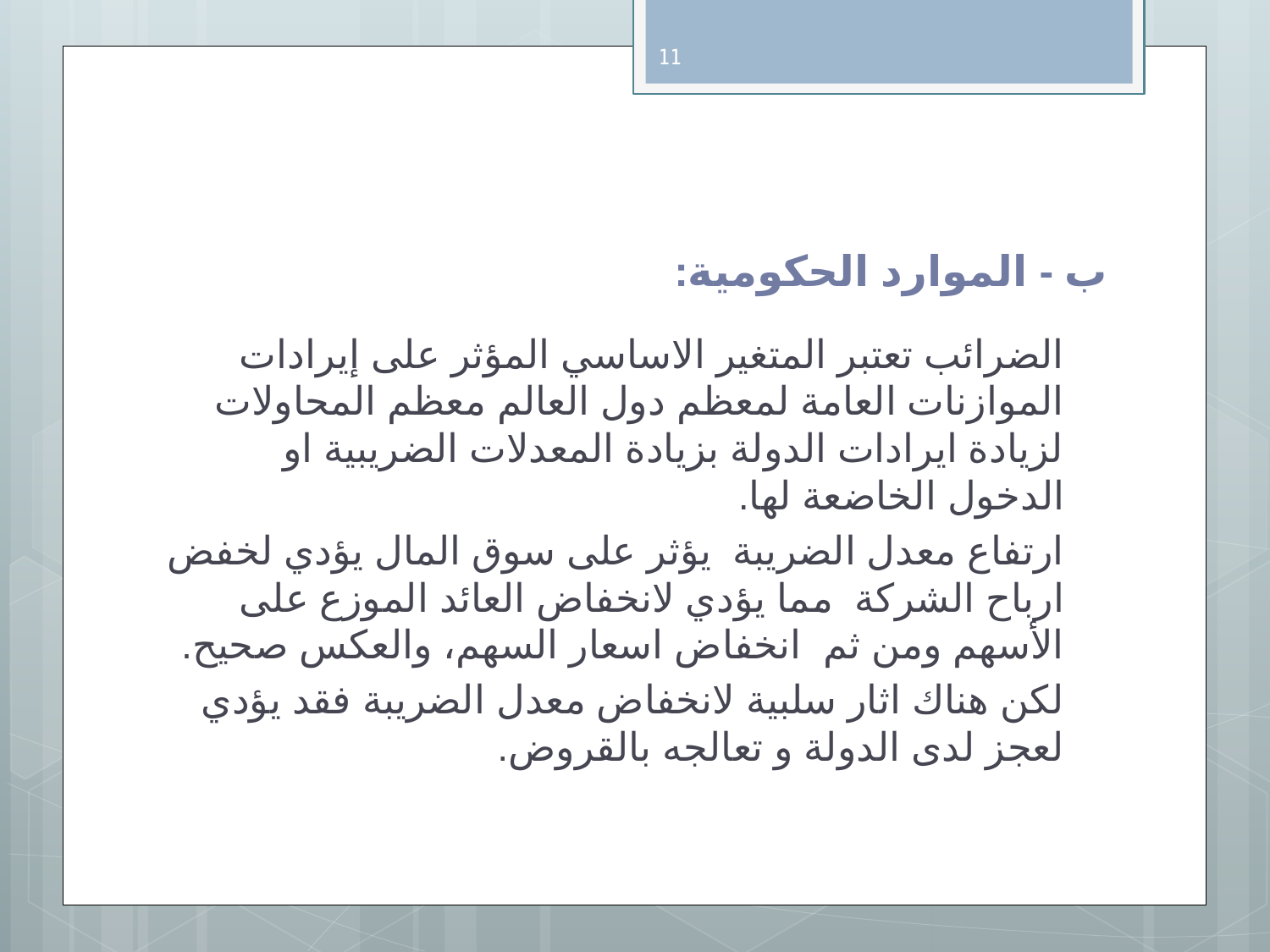

11
# ب - الموارد الحكومية:
الضرائب تعتبر المتغير الاساسي المؤثر على إيرادات الموازنات العامة لمعظم دول العالم معظم المحاولات لزيادة ايرادات الدولة بزيادة المعدلات الضريبية او الدخول الخاضعة لها.
ارتفاع معدل الضريبة  يؤثر على سوق المال يؤدي لخفض ارباح الشركة  مما يؤدي لانخفاض العائد الموزع على الأسهم ومن ثم  انخفاض اسعار السهم، والعكس صحيح.
لكن هناك اثار سلبية لانخفاض معدل الضريبة فقد يؤدي لعجز لدى الدولة و تعالجه بالقروض.